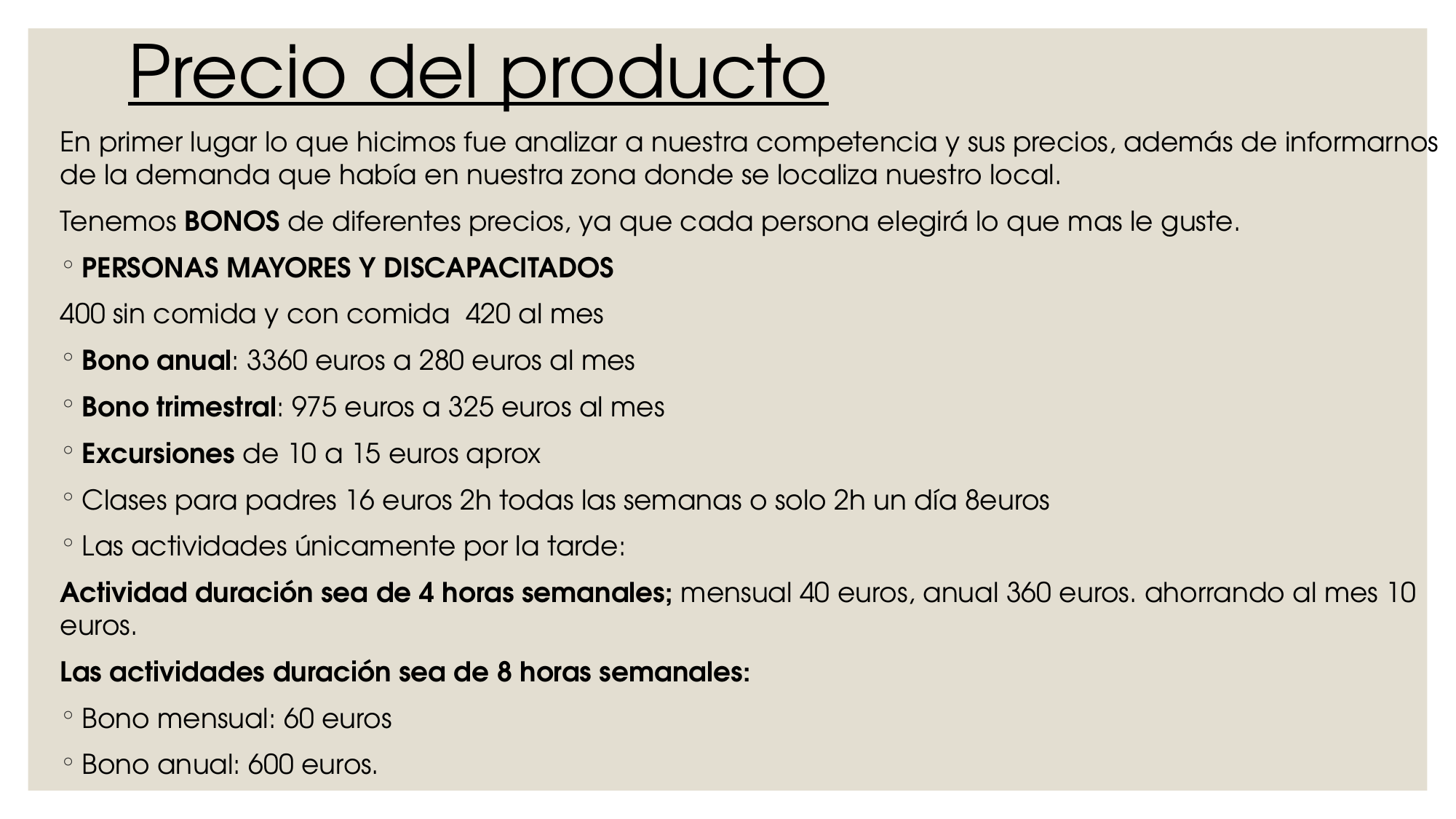

Precio del producto
En primer lugar lo que hicimos fue analizar a nuestra competencia y sus precios, además de informarnos de la demanda que había en nuestra zona donde se localiza nuestro local.
Tenemos BONOS de diferentes precios, ya que cada persona elegirá lo que mas le guste.
PERSONAS MAYORES Y DISCAPACITADOS
400 sin comida y con comida  420 al mes
Bono anual: 3360 euros a 280 euros al mes
Bono trimestral: 975 euros a 325 euros al mes
Excursiones de 10 a 15 euros aprox
Clases para padres 16 euros 2h todas las semanas o solo 2h un día 8euros
Las actividades únicamente por la tarde:
Actividad duración sea de 4 horas semanales; mensual 40 euros, anual 360 euros. ahorrando al mes 10 euros.
Las actividades duración sea de 8 horas semanales:
Bono mensual: 60 euros
Bono anual: 600 euros.